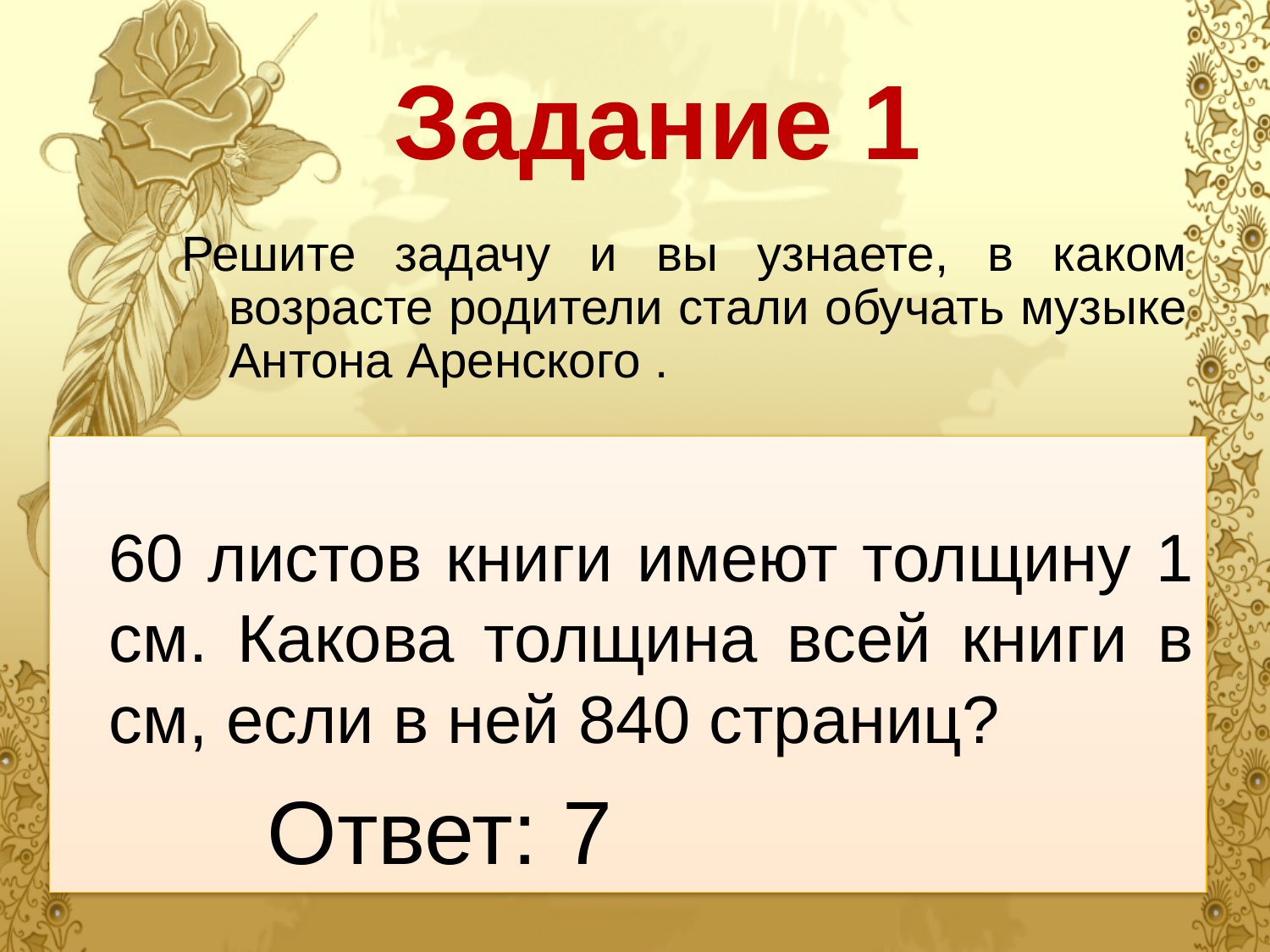

# Задание 1
Решите задачу и вы узнаете, в каком возрасте родители стали обучать музыке Антона Аренского .

	60 листов книги имеют толщину 1 см. Какова толщина всей книги в см, если в ней 840 страниц?
           Ответ: 7